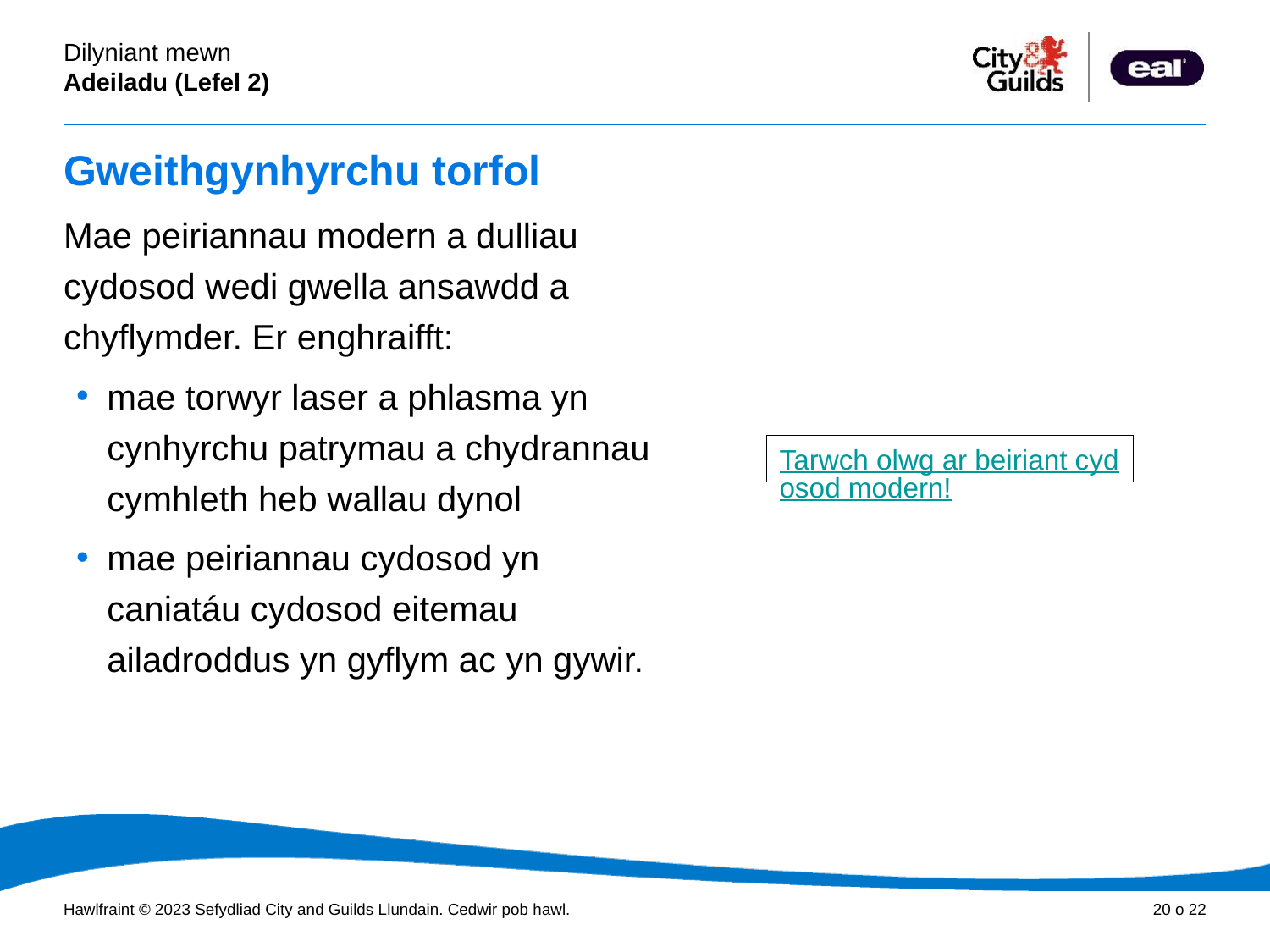

# Gweithgynhyrchu torfol
Mae peiriannau modern a dulliau cydosod wedi gwella ansawdd a chyflymder. Er enghraifft:
mae torwyr laser a phlasma yn cynhyrchu patrymau a chydrannau cymhleth heb wallau dynol
mae peiriannau cydosod yn caniatáu cydosod eitemau ailadroddus yn gyflym ac yn gywir.
Tarwch olwg ar beiriant cydosod modern!